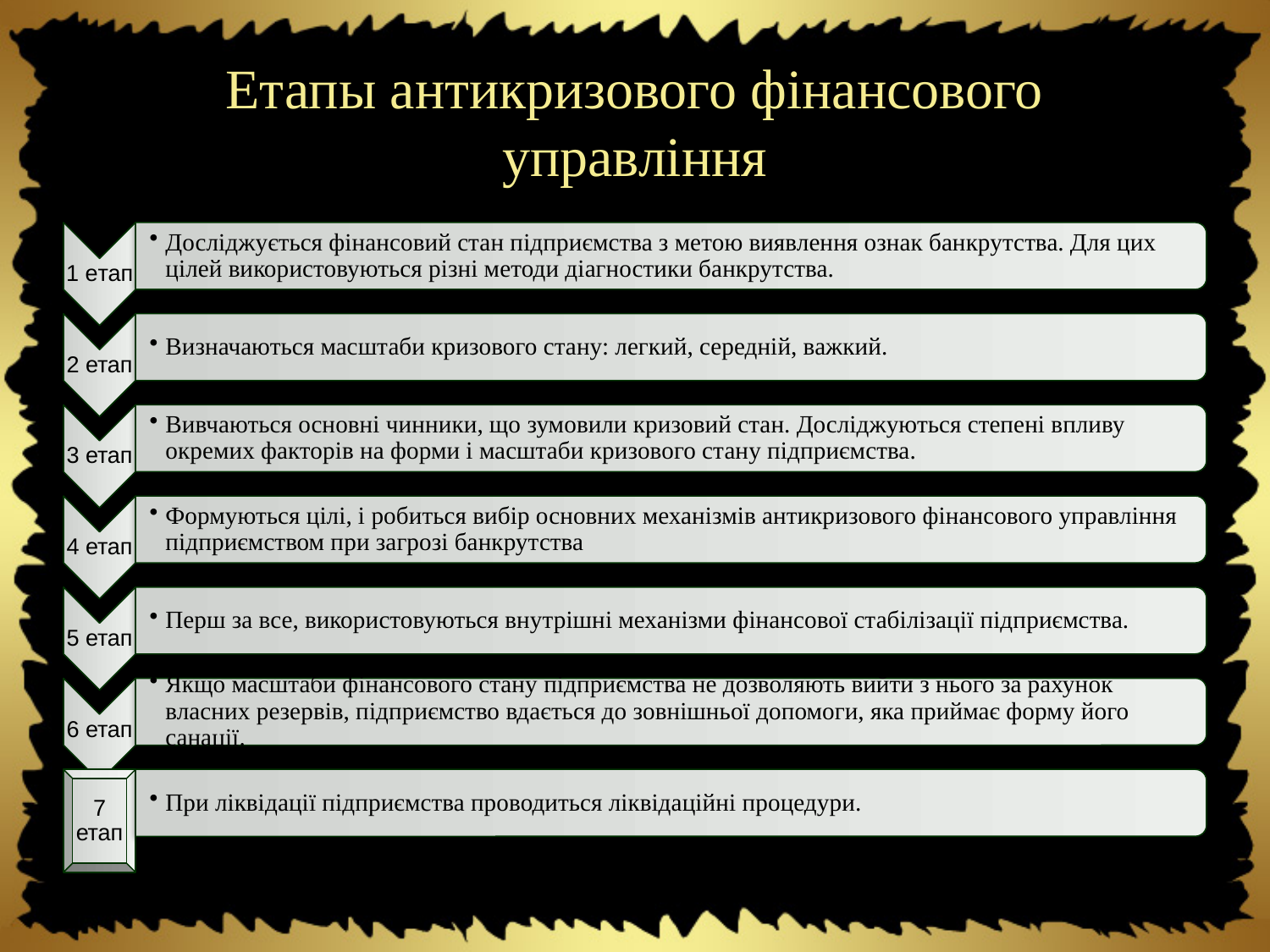

# Етапы антикризового фінансового управління
1 етап
Досліджується фінансовий стан підприємства з метою виявлення ознак банкрутства. Для цих цілей використовуються різні методи діагностики банкрутства.
2 етап
Визначаються масштаби кризового стану: легкий, середній, важкий.
3 етап
Вивчаються основні чинники, що зумовили кризовий стан. Досліджуються степені впливу окремих факторів на форми і масштаби кризового стану підприємства.
4 етап
Формуються цілі, і робиться вибір основних механізмів антикризового фінансового управління підприємством при загрозі банкрутства
5 етап
Перш за все, використовуються внутрішні механізми фінансової стабілізації підприємства.
6 етап
Якщо масштаби фінансового стану підприємства не дозволяють вийти з нього за рахунок власних резервів, підприємство вдається до зовнішньої допомоги, яка приймає форму його санації.
7 етап
При ліквідації підприємства проводиться ліквідаційні процедури.